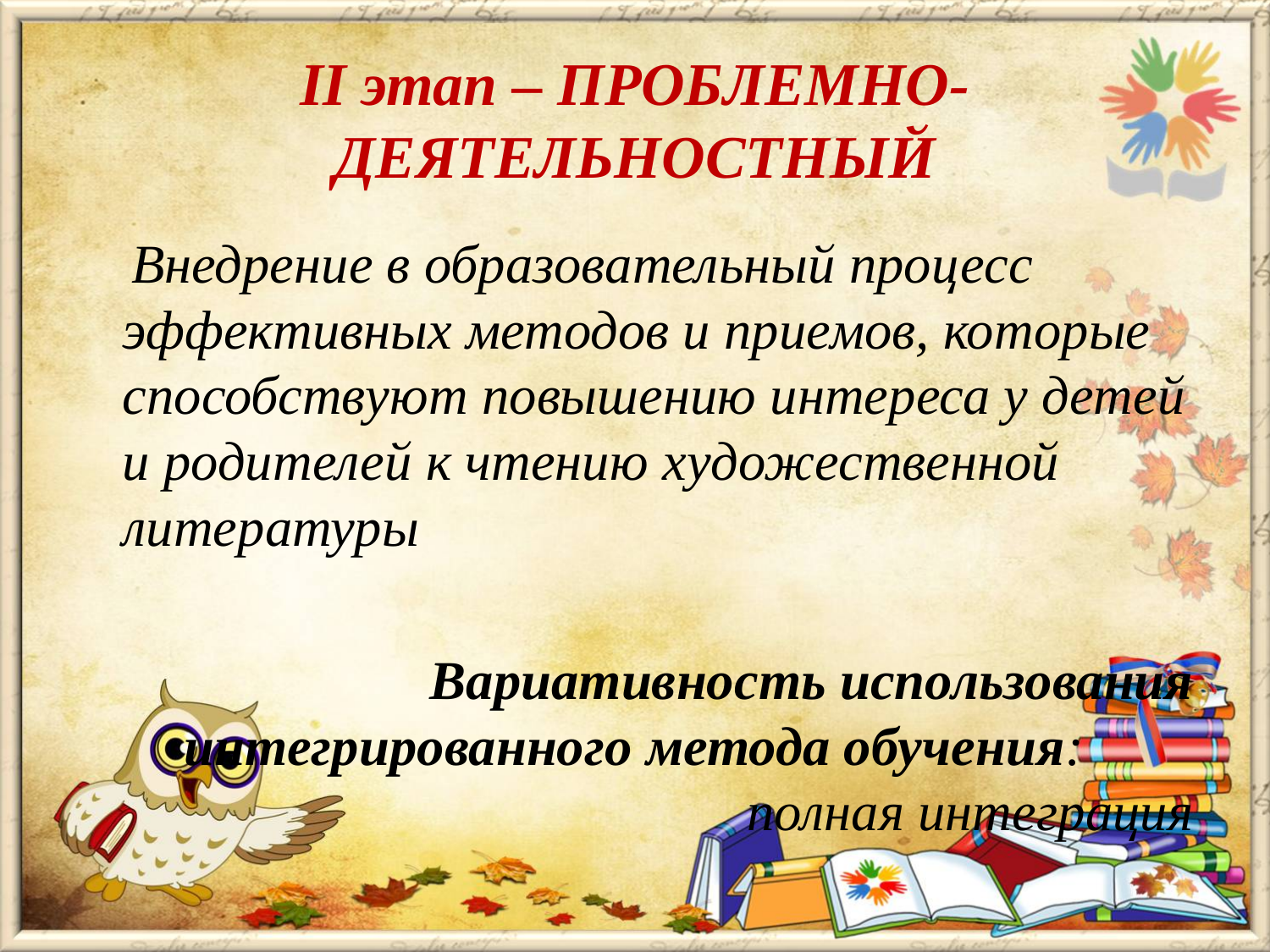

# II этап – ПРОБЛЕМНО-ДЕЯТЕЛЬНОСТНЫЙ
    Внедрение в образовательный процесс эффективных методов и приемов, которые  способствуют повышению интереса у детей и родителей к чтению художественной литературы

Вариативность использования интегрированного метода обучения:         полная интеграция